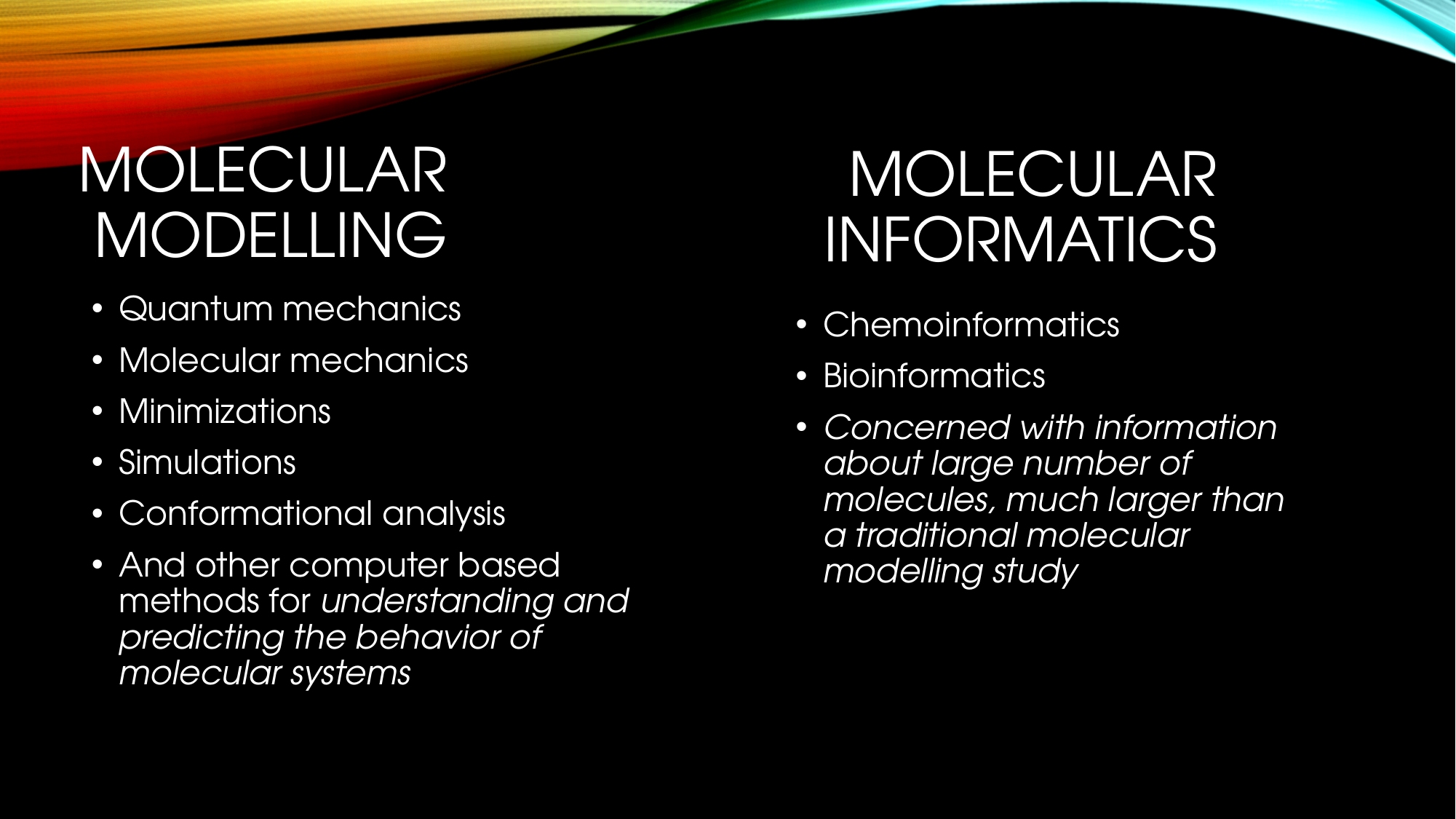

# Molecular modelling
Molecular informatics
Quantum mechanics
Molecular mechanics
Minimizations
Simulations
Conformational analysis
And other computer based methods for understanding and predicting the behavior of molecular systems

Chemoinformatics
Bioinformatics
Concerned with information about large number of molecules, much larger than a traditional molecular modelling study